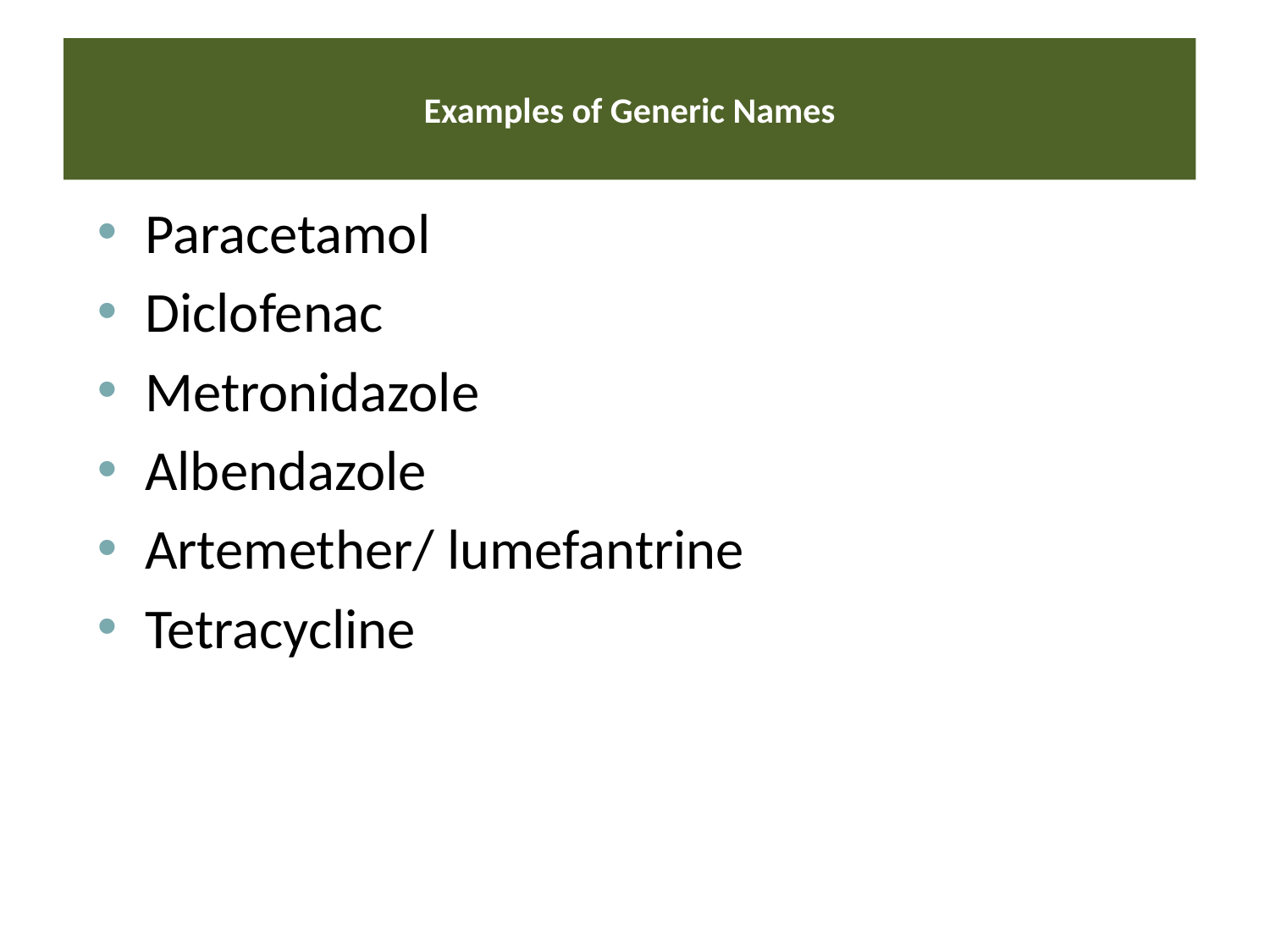

# Examples of Generic Names
Paracetamol
Diclofenac
Metronidazole
Albendazole
Artemether/ lumefantrine
Tetracycline